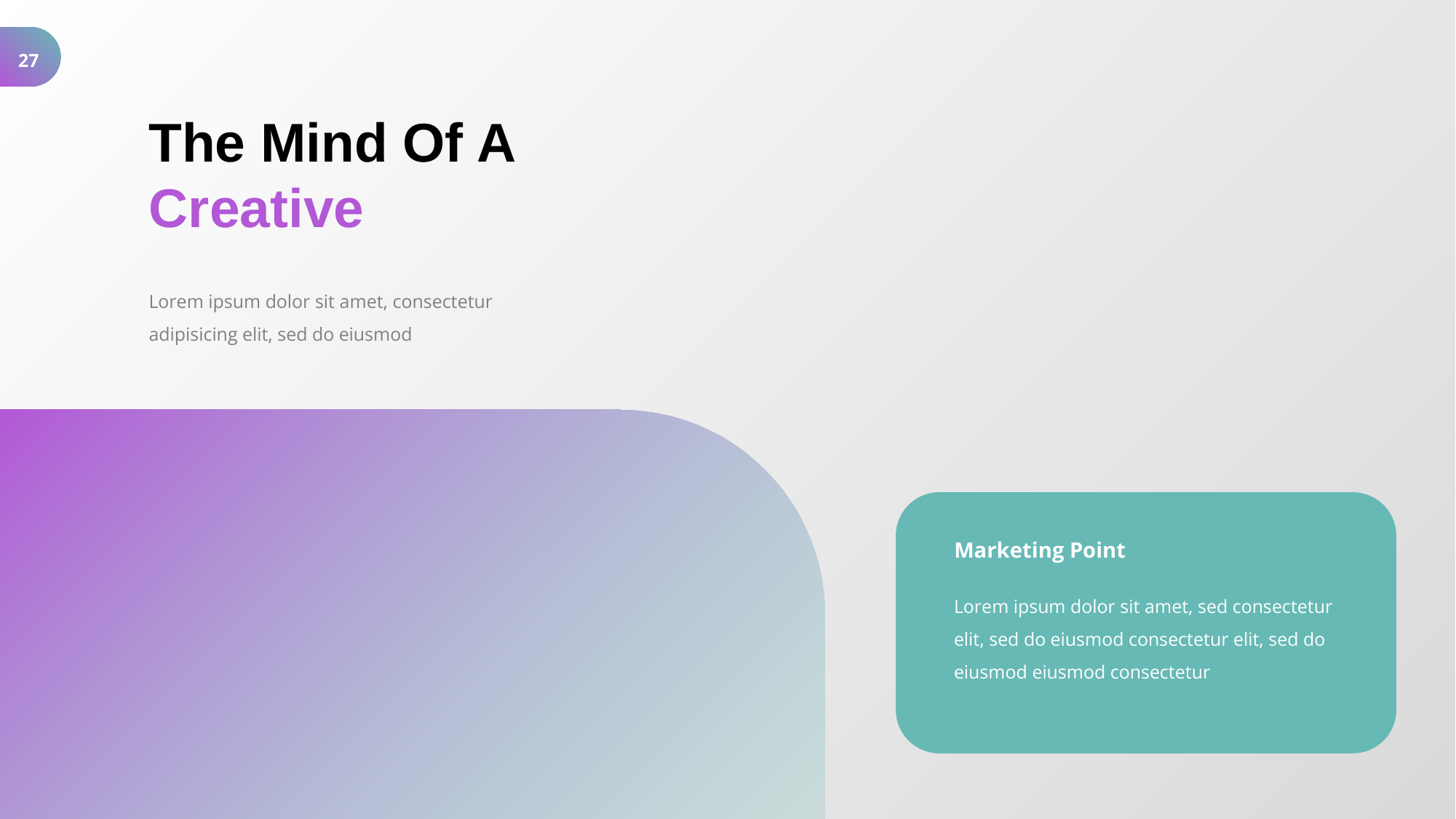

27
The Mind Of A Creative

Lorem ipsum dolor sit amet, consectetur adipisicing elit, sed do eiusmod

Marketing Point
Lorem ipsum dolor sit amet, sed consectetur elit, sed do eiusmod consectetur elit, sed do eiusmod eiusmod consectetur